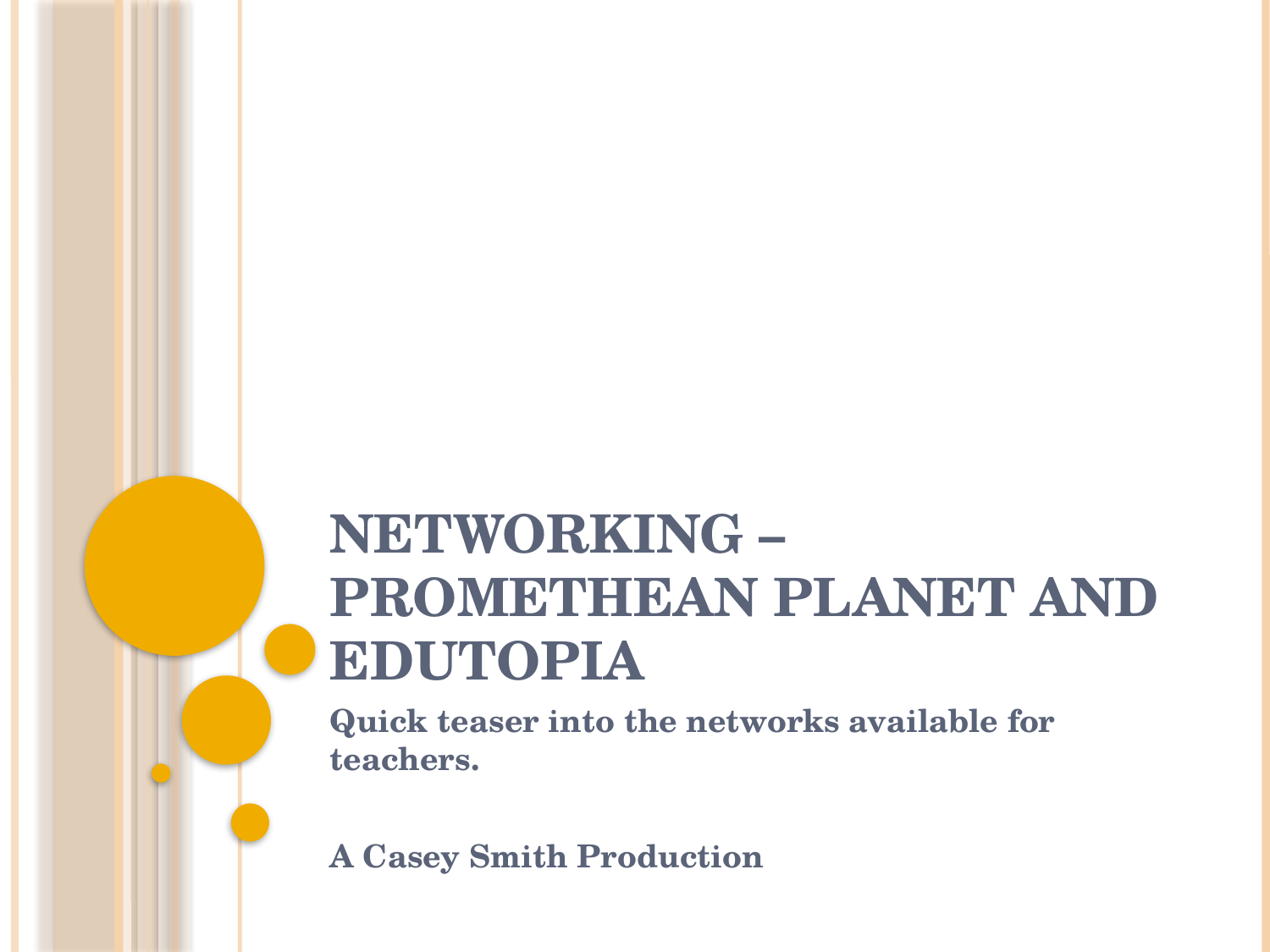

# Networking – Promethean Planet and Edutopia
Quick teaser into the networks available for teachers.

A Casey Smith Production